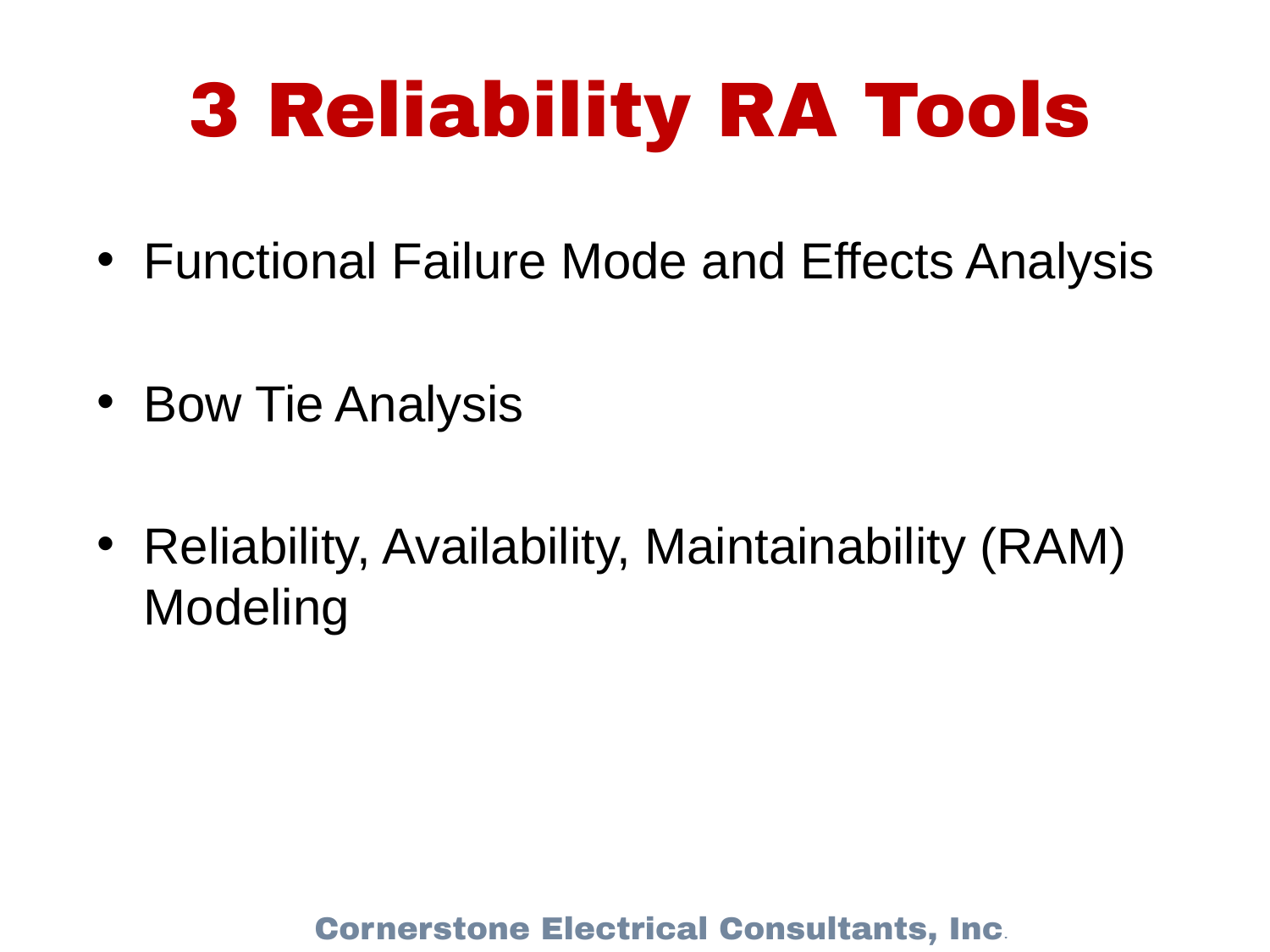

# 3 Reliability RA Tools
Functional Failure Mode and Effects Analysis

Bow Tie Analysis

Reliability, Availability, Maintainability (RAM) Modeling

Cornerstone Electrical Consultants, Inc.